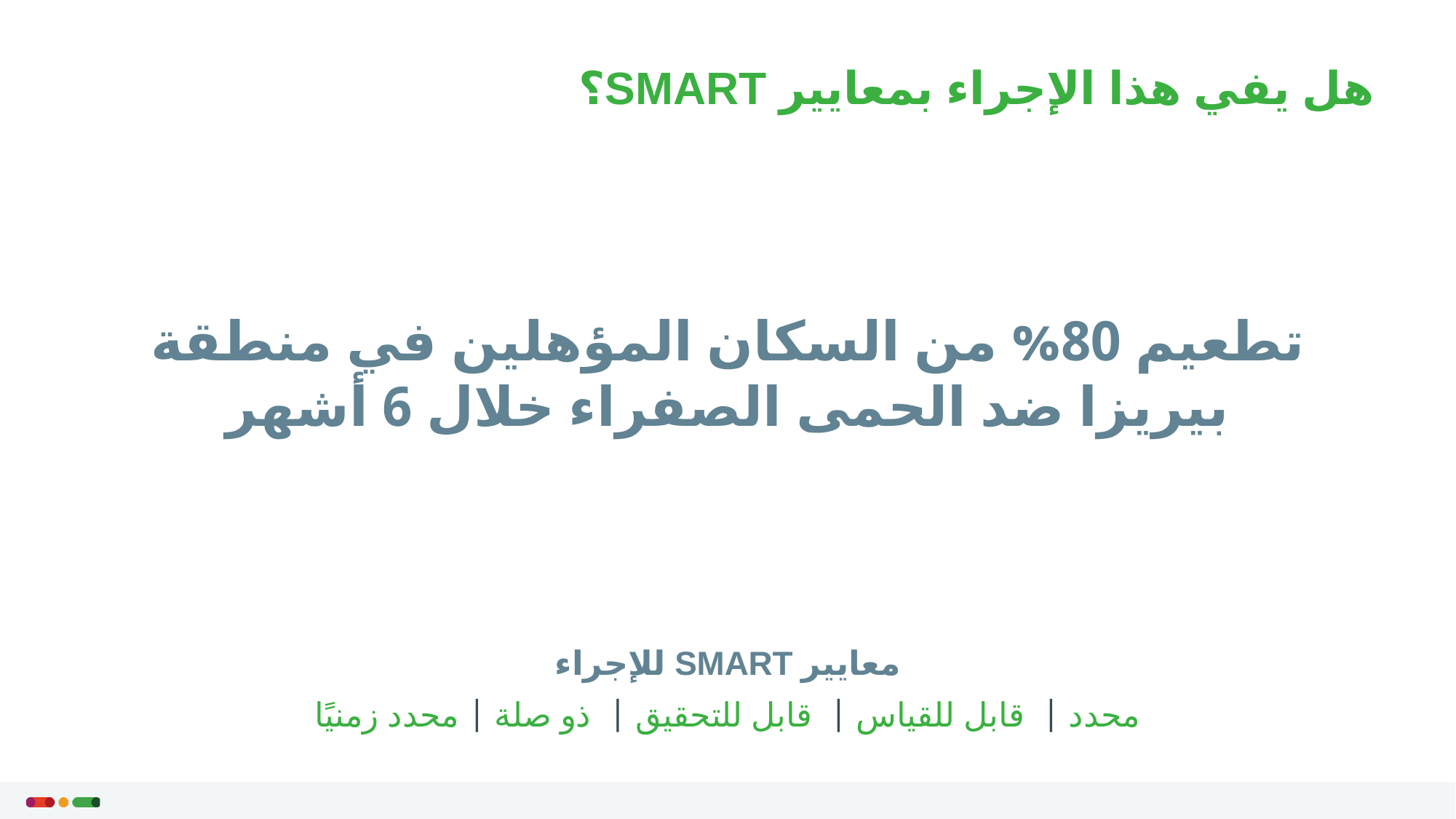

هل يفي هذا الإجراء بمعايير SMART؟
تطعيم 80% من السكان المؤهلين في منطقة بيريزا ضد الحمى الصفراء خلال 6 أشهر
معايير SMART للإجراء
محدد |  قابل للقياس |  قابل للتحقيق |  ذو صلة | محدد زمنيًا